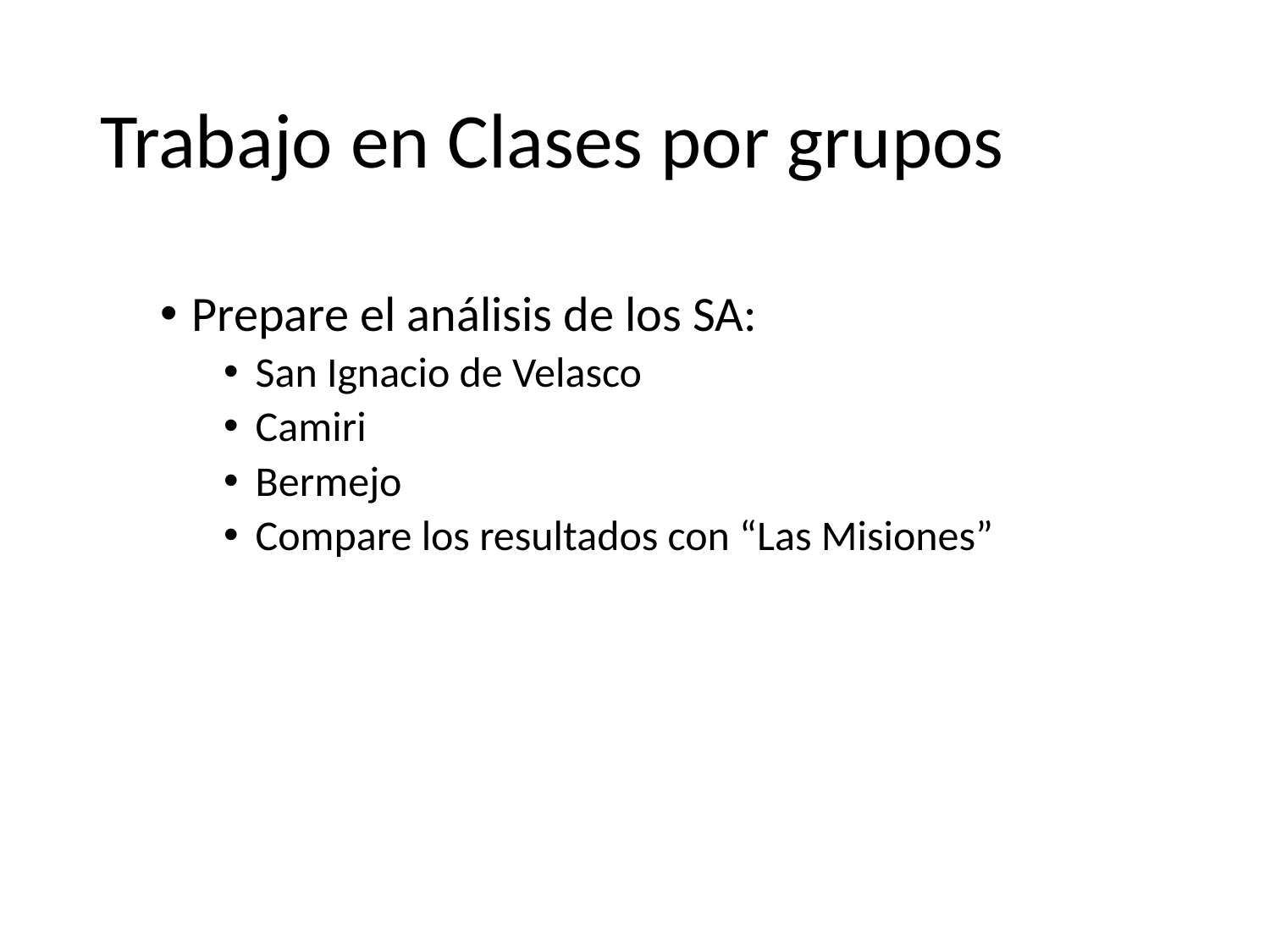

# Trabajo en Clases por grupos
Prepare el análisis de los SA:
San Ignacio de Velasco
Camiri
Bermejo
Compare los resultados con “Las Misiones”